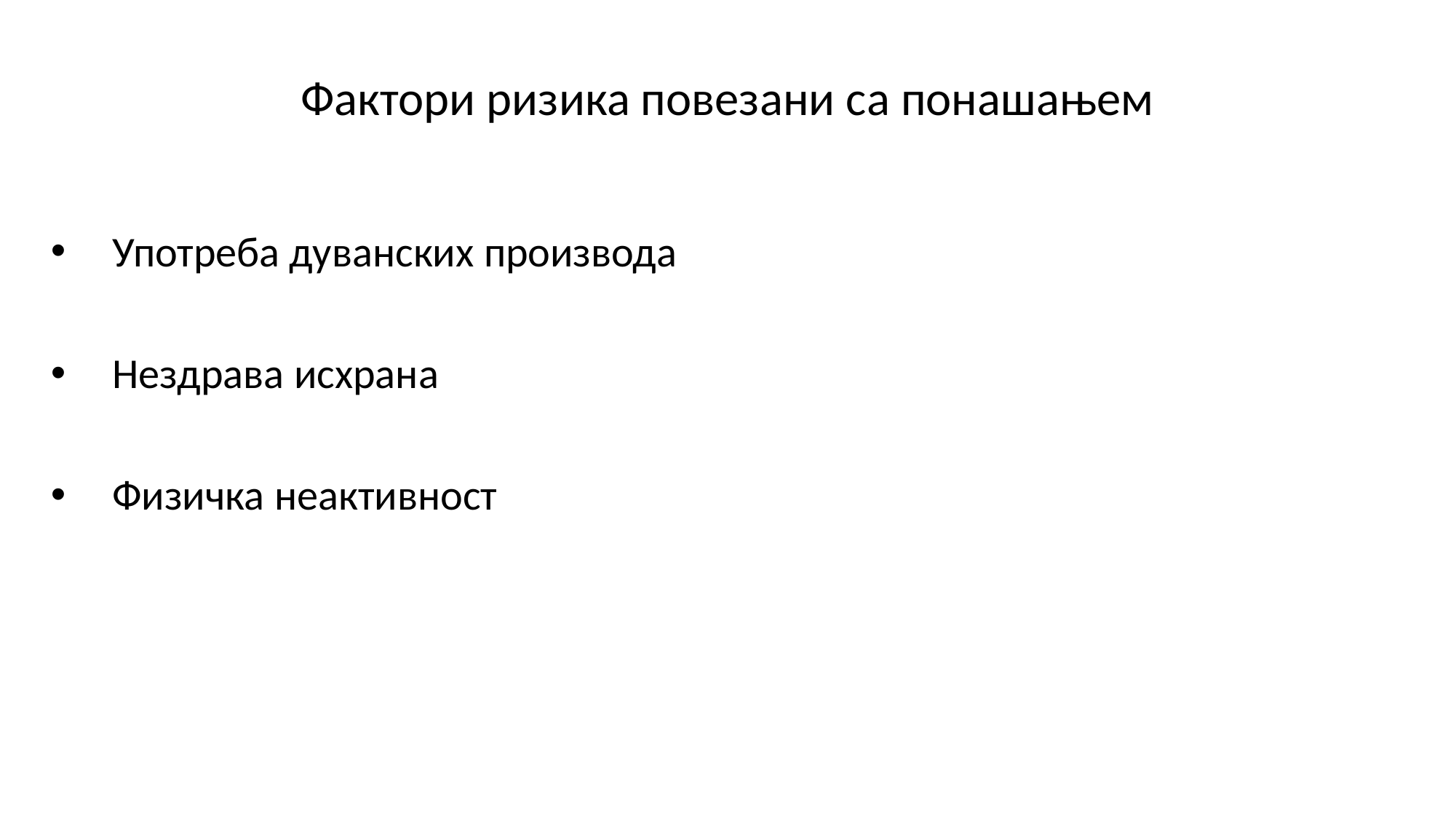

# Фактори ризика повезани са понашањем

Употреба дуванских производа

Нездрава исхрана

Физичка неактивност